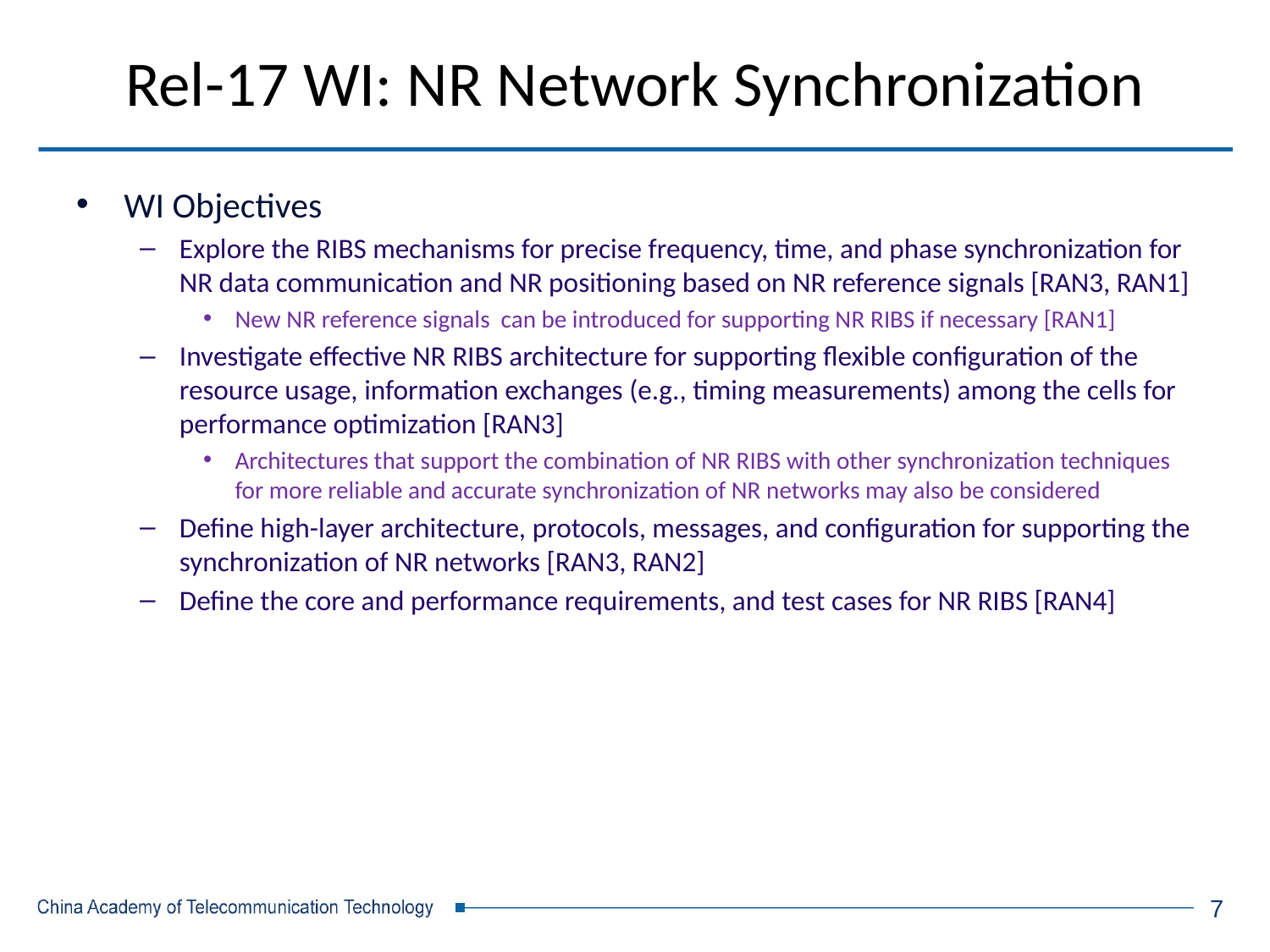

# Rel-17 WI: NR Network Synchronization
WI Objectives
Explore the RIBS mechanisms for precise frequency, time, and phase synchronization for NR data communication and NR positioning based on NR reference signals [RAN3, RAN1]
New NR reference signals  can be introduced for supporting NR RIBS if necessary [RAN1]
Investigate effective NR RIBS architecture for supporting flexible configuration of the resource usage, information exchanges (e.g., timing measurements) among the cells for performance optimization [RAN3]
Architectures that support the combination of NR RIBS with other synchronization techniques for more reliable and accurate synchronization of NR networks may also be considered
Define high-layer architecture, protocols, messages, and configuration for supporting the synchronization of NR networks [RAN3, RAN2]
Define the core and performance requirements, and test cases for NR RIBS [RAN4]

7